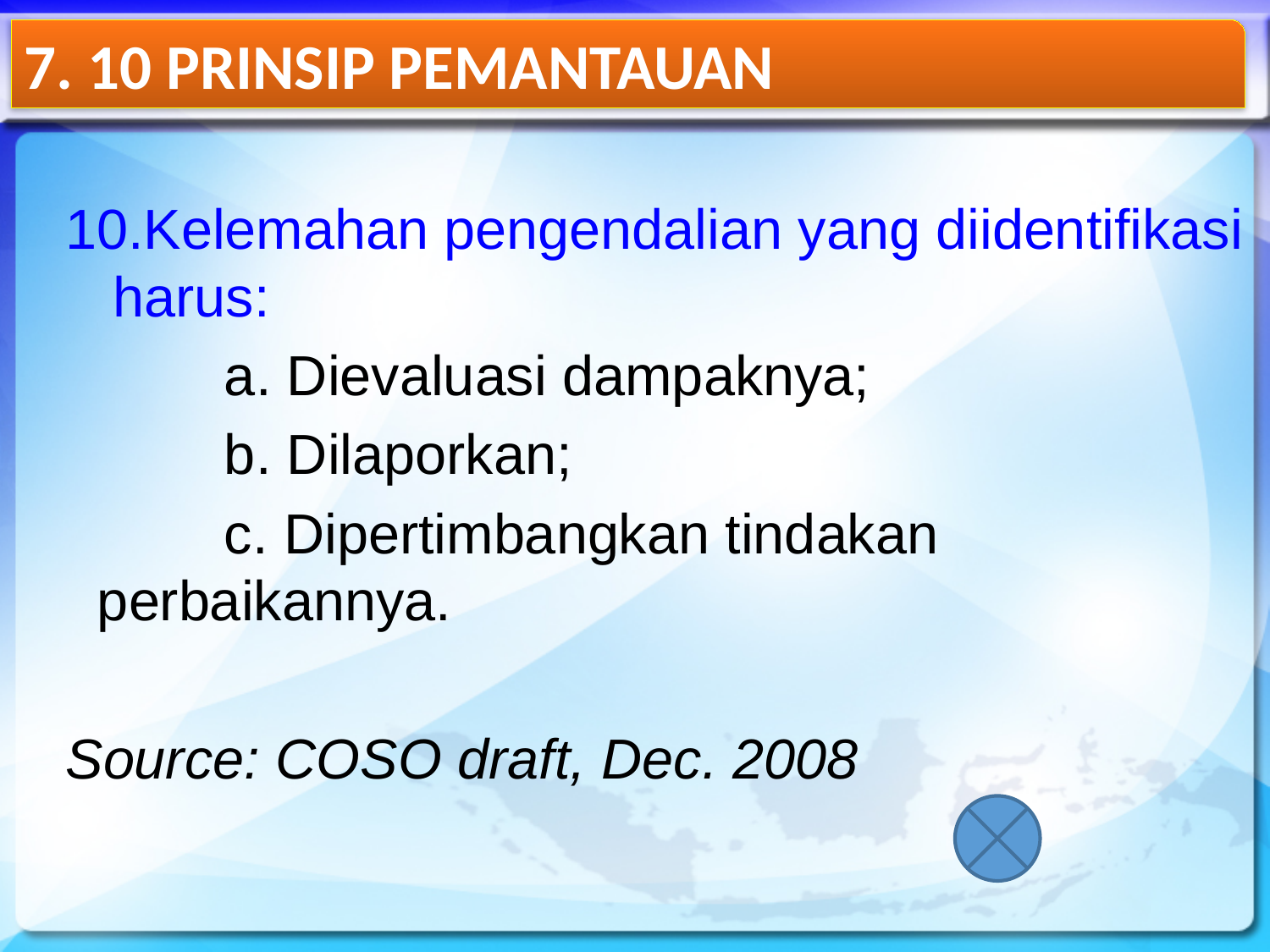

7. 10 PRINSIP PEMANTAUAN
Kelemahan pengendalian yang diidentifikasi harus:
		a. Dievaluasi dampaknya;
		b. Dilaporkan;
		c. Dipertimbangkan tindakan perbaikannya.

Source: COSO draft, Dec. 2008